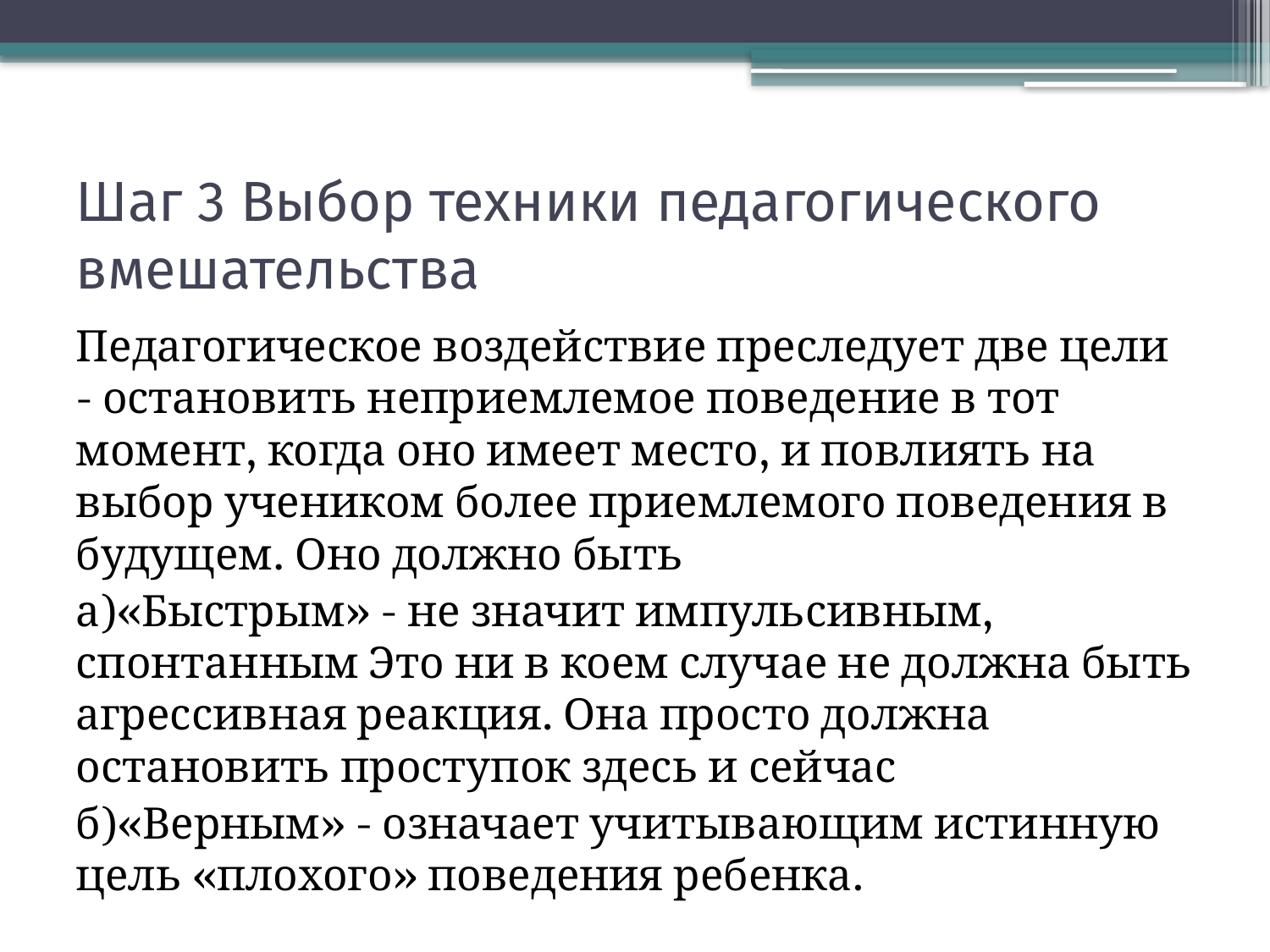

# Шаг 3 Выбор техники педагогического вмешательства
Педагогическое воздействие преследует две цели - остановить неприемлемое поведение в тот момент, когда оно имеет место, и повлиять на выбор учеником более приемлемого поведения в будущем. Оно должно быть
а)«Быстрым» - не значит импульсивным, спонтанным Это ни в коем случае не должна быть агрессивная реакция. Она просто должна остановить проступок здесь и сейчас
б)«Верным» - означает учитывающим истинную цель «плохого» поведения ребенка.